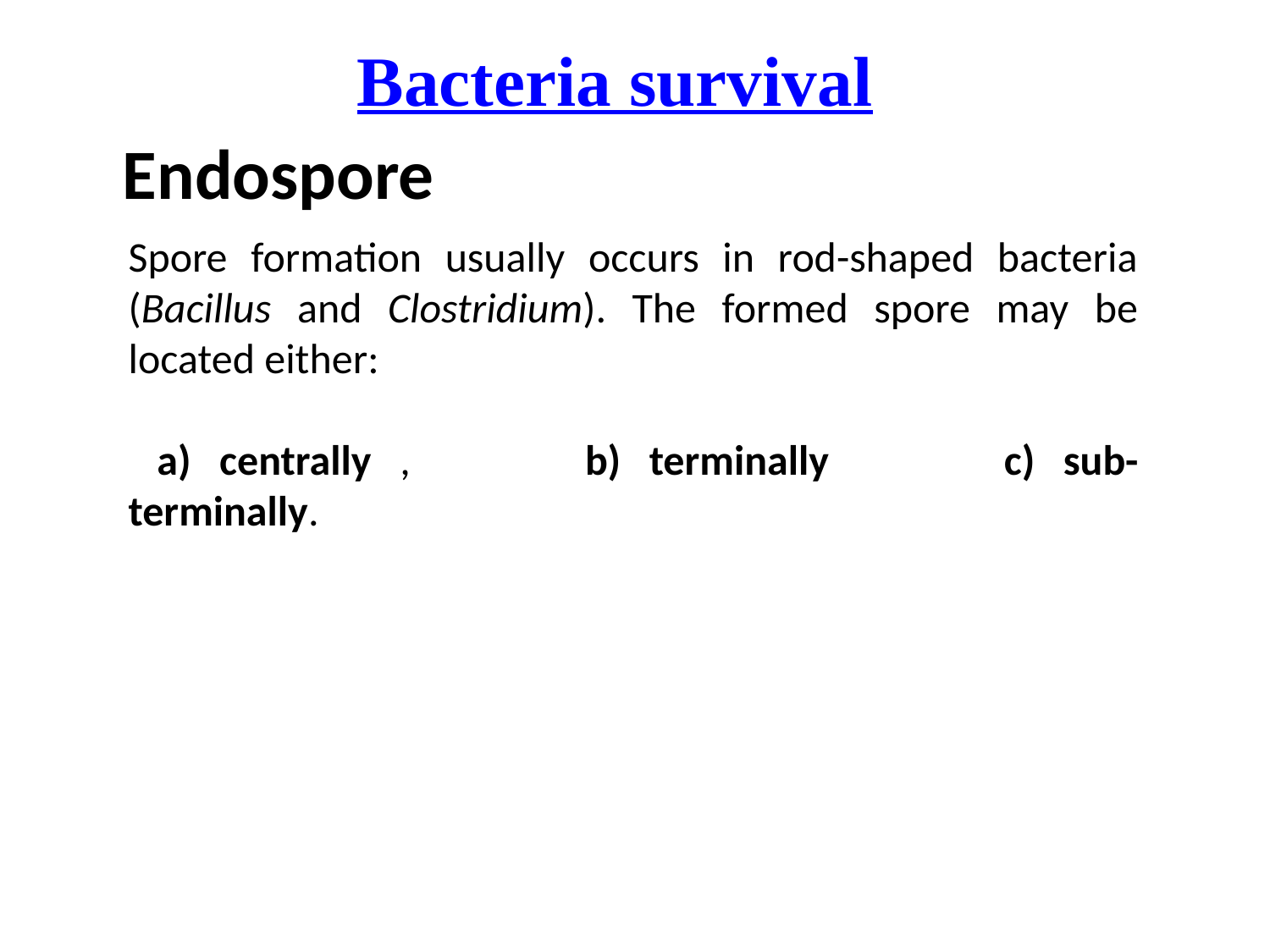

Bacteria survival
Endospore
Spore formation usually occurs in rod-shaped bacteria (Bacillus and Clostridium). The formed spore may be located either:

 a) centrally , 		b) terminally 		c) sub-terminally.